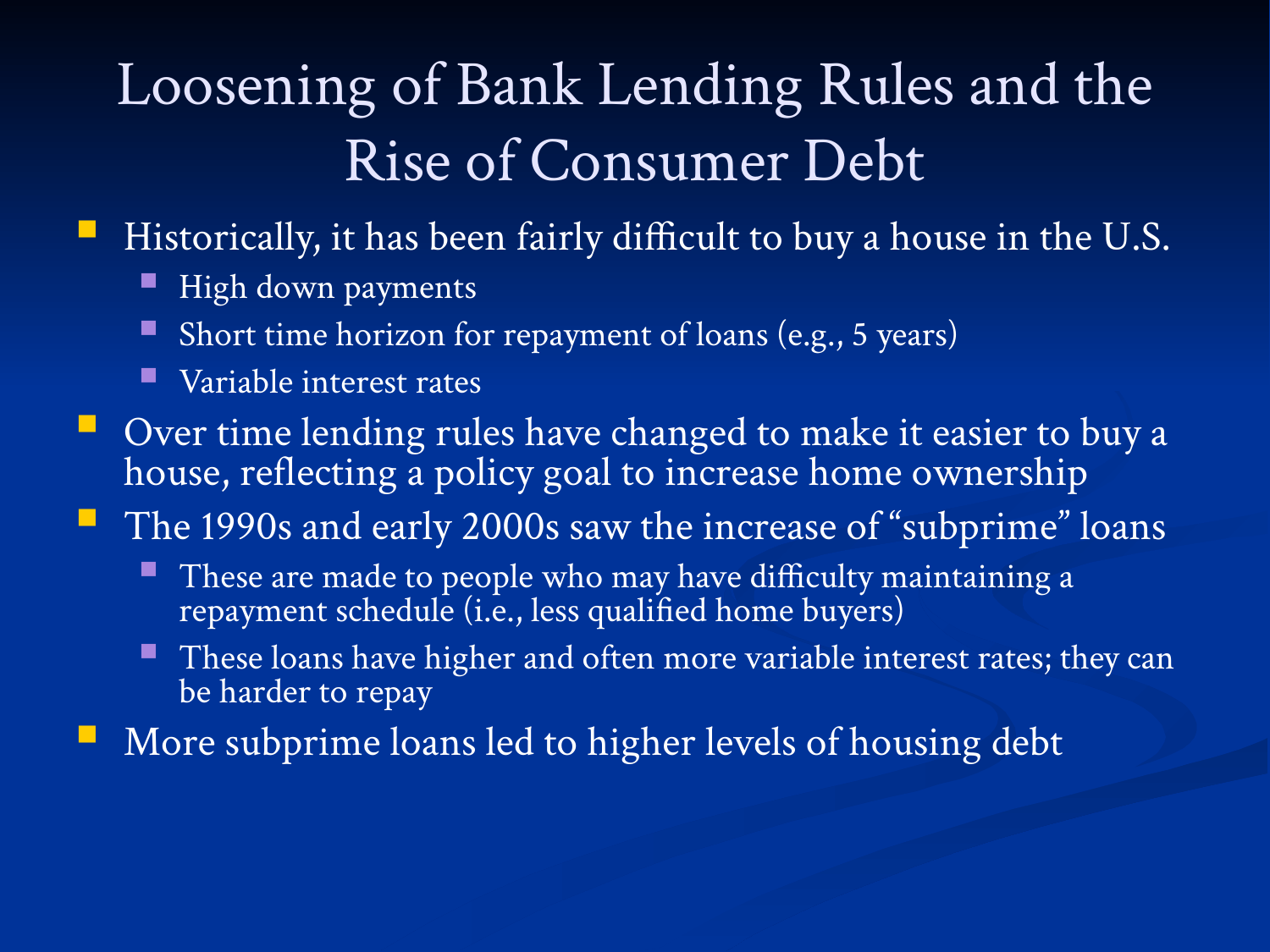

Loosening of Bank Lending Rules and the Rise of Consumer Debt
# Historically, it has been fairly difficult to buy a house in the U.S.
High down payments
Short time horizon for repayment of loans (e.g., 5 years)
Variable interest rates
Over time lending rules have changed to make it easier to buy a house, reflecting a policy goal to increase home ownership
The 1990s and early 2000s saw the increase of “subprime” loans
These are made to people who may have difficulty maintaining a repayment schedule (i.e., less qualified home buyers)
These loans have higher and often more variable interest rates; they can be harder to repay
More subprime loans led to higher levels of housing debt